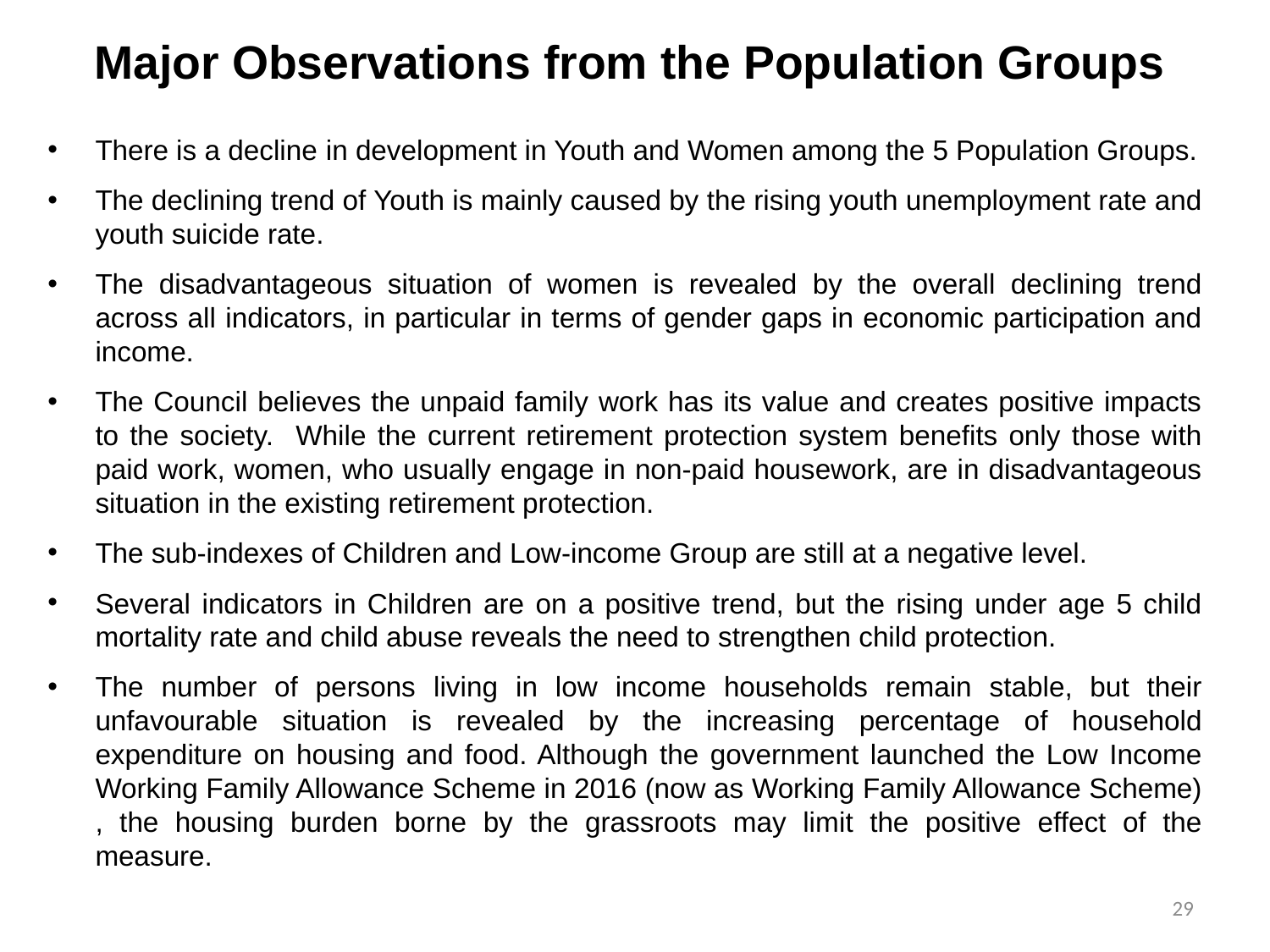

# Major Observations from the Population Groups
There is a decline in development in Youth and Women among the 5 Population Groups.
The declining trend of Youth is mainly caused by the rising youth unemployment rate and youth suicide rate.
The disadvantageous situation of women is revealed by the overall declining trend across all indicators, in particular in terms of gender gaps in economic participation and income.
The Council believes the unpaid family work has its value and creates positive impacts to the society.  While the current retirement protection system benefits only those with paid work, women, who usually engage in non-paid housework, are in disadvantageous situation in the existing retirement protection.
The sub-indexes of Children and Low-income Group are still at a negative level.
Several indicators in Children are on a positive trend, but the rising under age 5 child mortality rate and child abuse reveals the need to strengthen child protection.
The number of persons living in low income households remain stable, but their unfavourable situation is revealed by the increasing percentage of household expenditure on housing and food. Although the government launched the Low Income Working Family Allowance Scheme in 2016 (now as Working Family Allowance Scheme) , the housing burden borne by the grassroots may limit the positive effect of the measure.
29